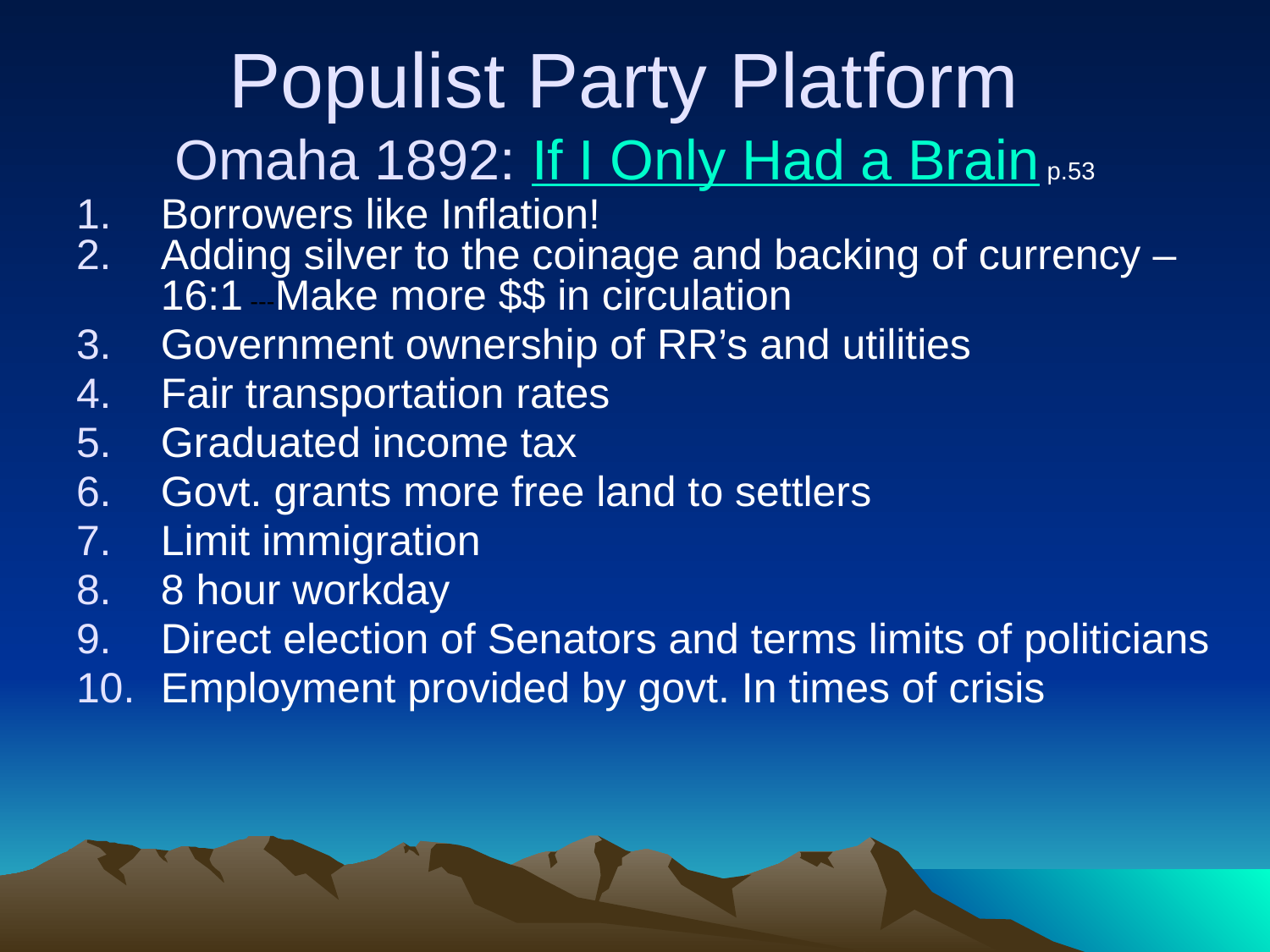

# Populist Party Platform Omaha 1892: If I Only Had a Brain p.53
Borrowers like Inflation!
Adding silver to the coinage and backing of currency – 16:1 ---Make more $$ in circulation
Government ownership of RR’s and utilities
Fair transportation rates
Graduated income tax
Govt. grants more free land to settlers
Limit immigration
8 hour workday
Direct election of Senators and terms limits of politicians
Employment provided by govt. In times of crisis